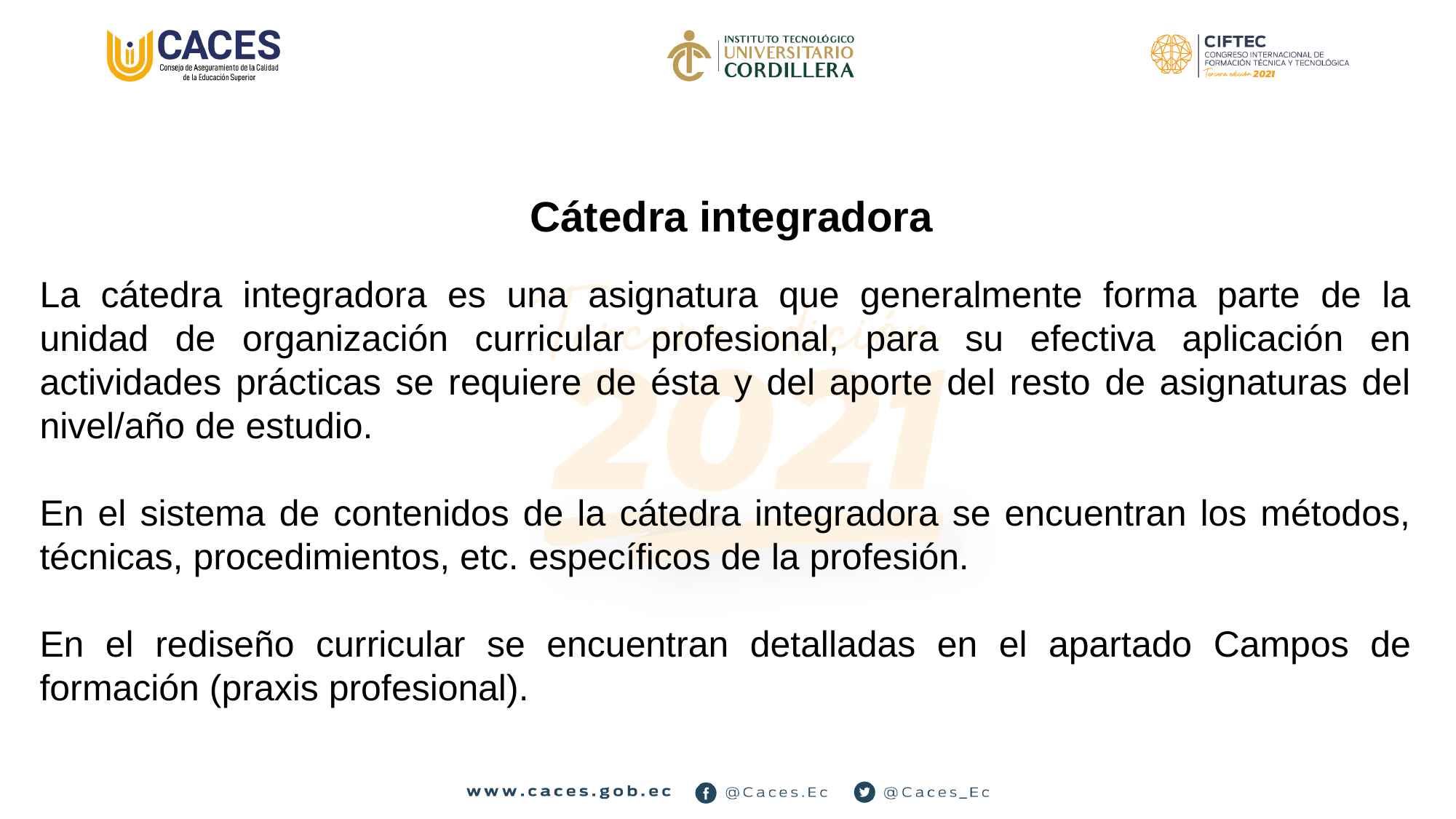

Cátedra integradora
La cátedra integradora es una asignatura que generalmente forma parte de la unidad de organización curricular profesional, para su efectiva aplicación en actividades prácticas se requiere de ésta y del aporte del resto de asignaturas del nivel/año de estudio.

En el sistema de contenidos de la cátedra integradora se encuentran los métodos, técnicas, procedimientos, etc. específicos de la profesión.

En el rediseño curricular se encuentran detalladas en el apartado Campos de formación (praxis profesional).